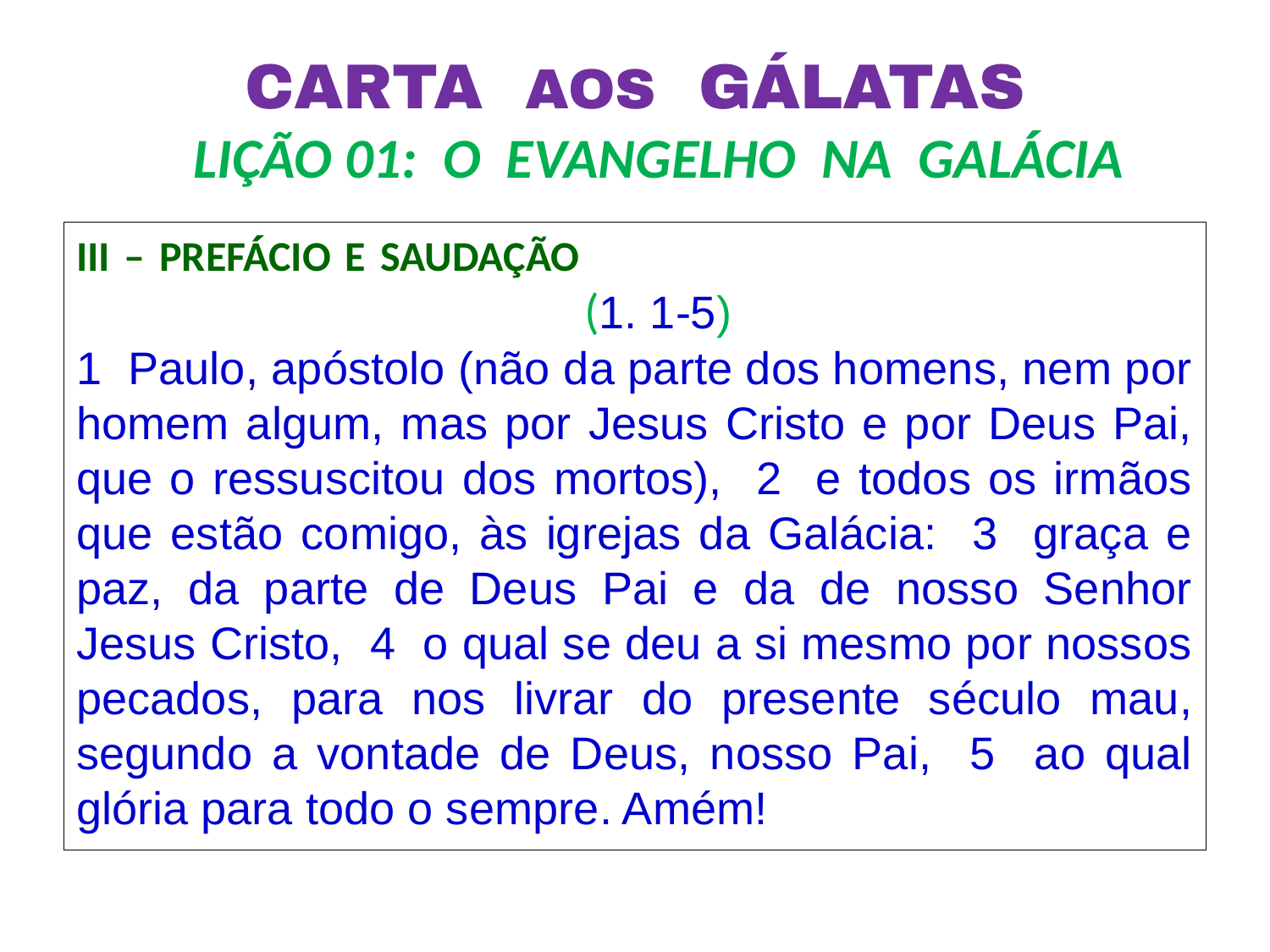

# CARTA  AOS  GÁLATAS LIÇÃO 01:  O  EVANGELHO  NA  GALÁCIA
III – PREFÁCIO E SAUDAÇÃO		                 		 				(1. 1-5)
1  Paulo, apóstolo (não da parte dos homens, nem por homem algum, mas por Jesus Cristo e por Deus Pai, que o ressuscitou dos mortos),  2  e todos os irmãos que estão comigo, às igrejas da Galácia:  3  graça e paz, da parte de Deus Pai e da de nosso Senhor Jesus Cristo,  4  o qual se deu a si mesmo por nossos pecados, para nos livrar do presente século mau, segundo a vontade de Deus, nosso Pai,  5  ao qual glória para todo o sempre. Amém!